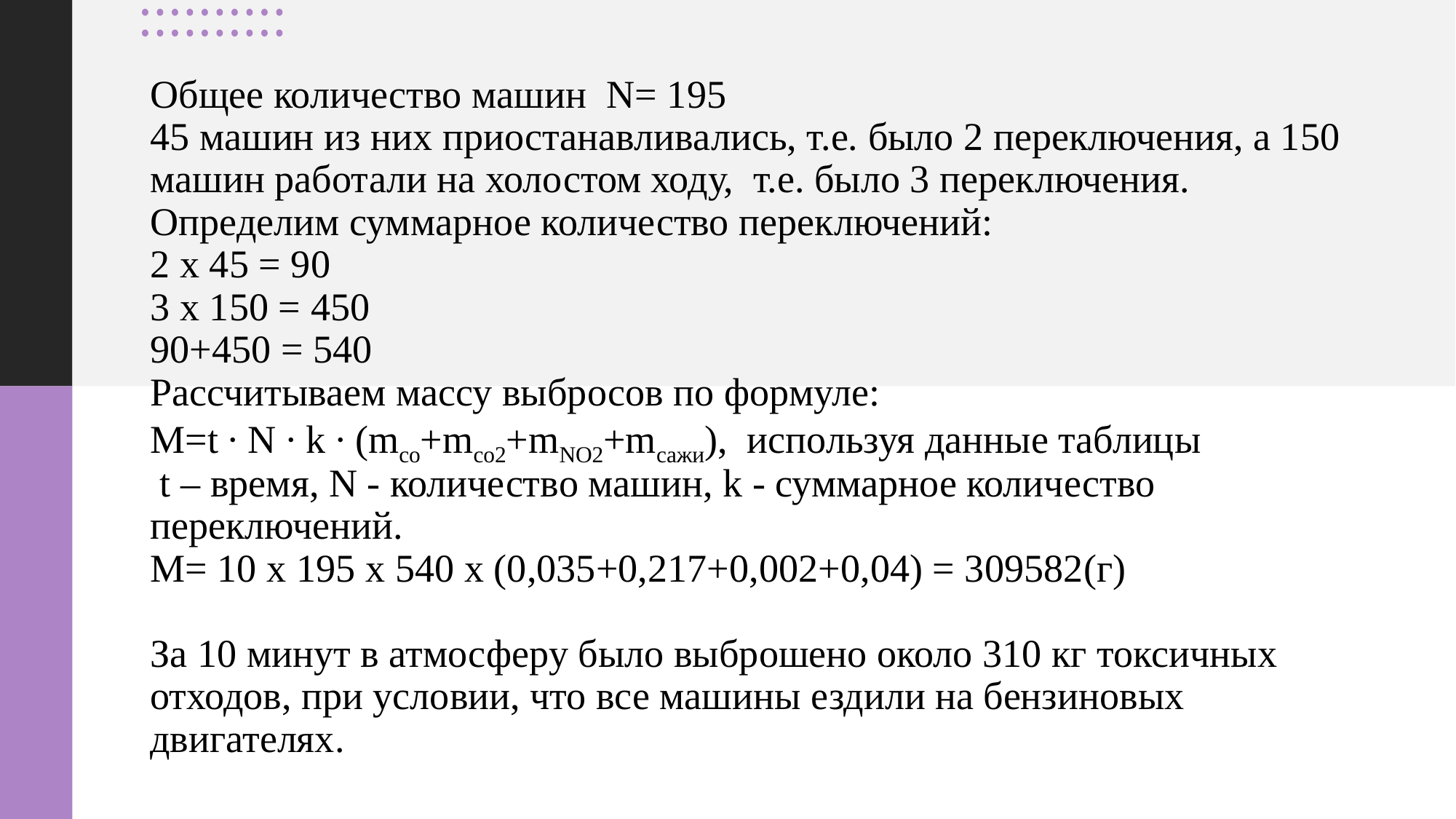

Общее количество машин  N= 195
45 машин из них приостанавливались, т.е. было 2 переключения, а 150 машин работали на холостом ходу,  т.е. было 3 переключения.
Определим суммарное количество переключений:
2 х 45 = 90
3 х 150 = 450
90+450 = 540
Рассчитываем массу выбросов по формуле:
M=t ∙ N ∙ k ∙ (mco+mco2+mNO2+mсажи),  используя данные таблицы
 t – время, N - количество машин, k - суммарное количество переключений.
М= 10 х 195 х 540 х (0,035+0,217+0,002+0,04) = 309582(г)
За 10 минут в атмосферу было выброшено около 310 кг токсичных отходов, при условии, что все машины ездили на бензиновых двигателях.